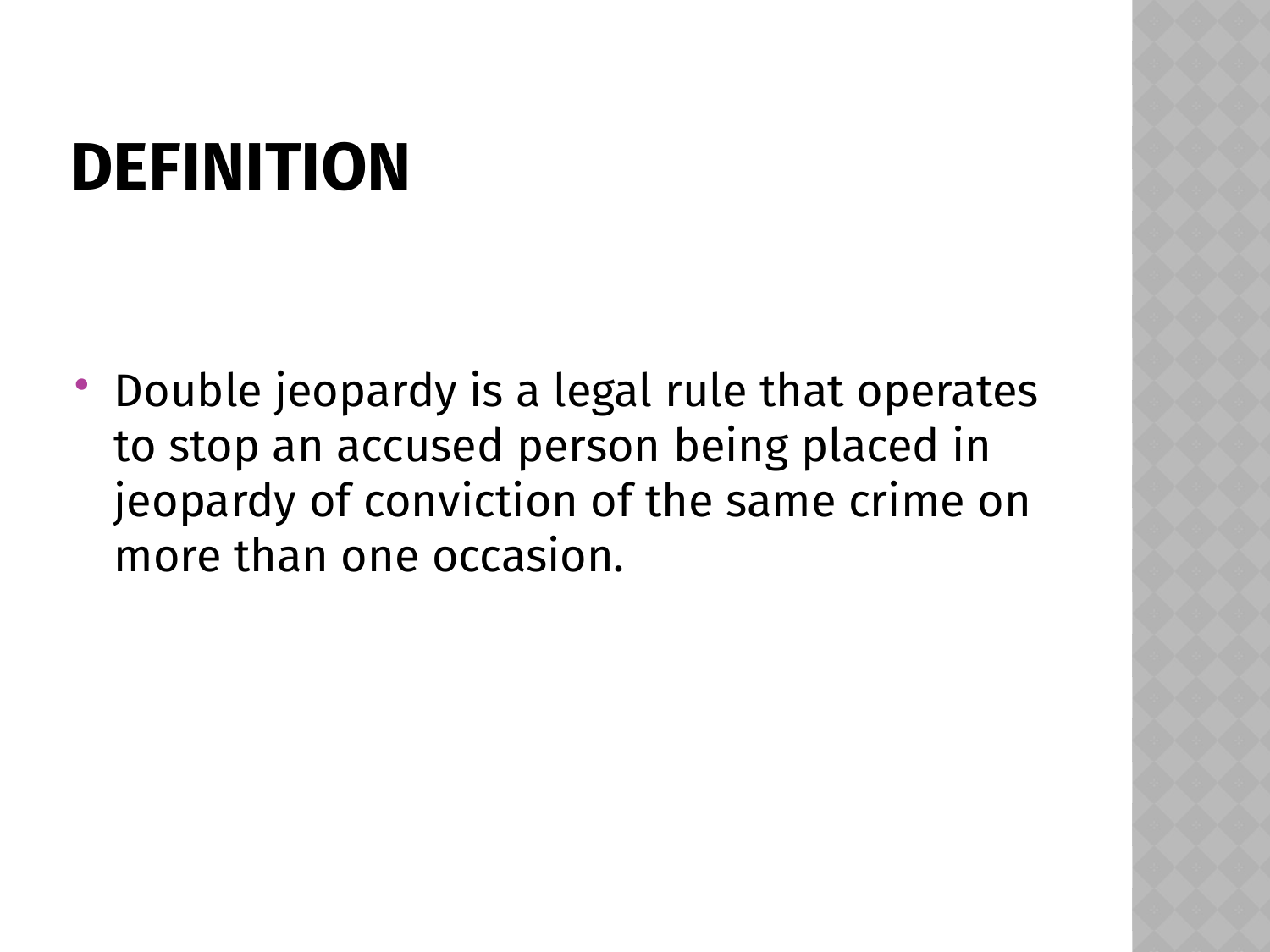

# Definition

Double jeopardy is a legal rule that operates to stop an accused person being placed in jeopardy of conviction of the same crime on more than one occasion.